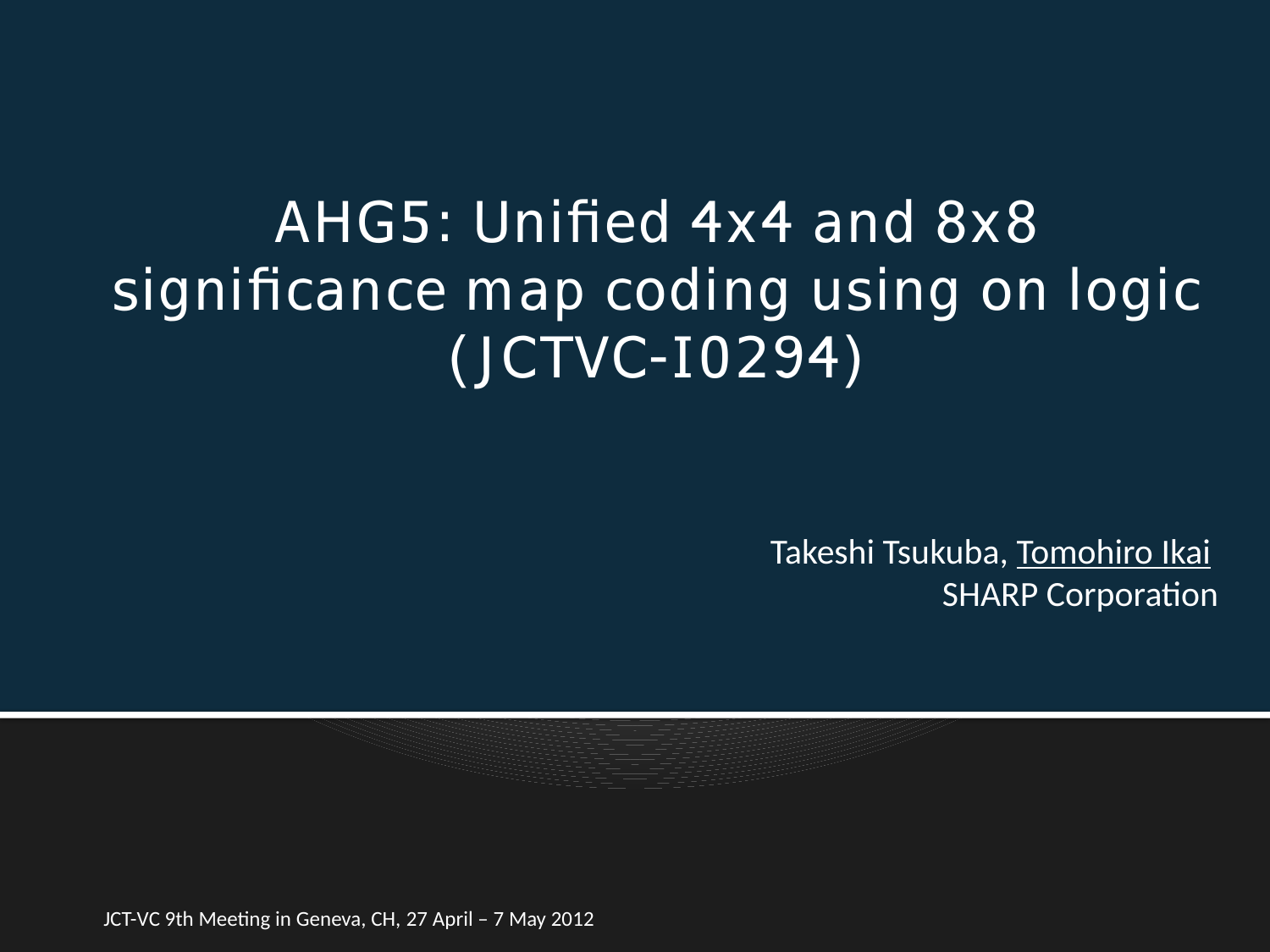

# AHG5: Unified 4x4 and 8x8 significance map coding using on logic (JCTVC-I0294)

Takeshi Tsukuba, Tomohiro Ikai
SHARP Corporation

JCT-VC 9th Meeting in Geneva, CH, 27 April – 7 May 2012